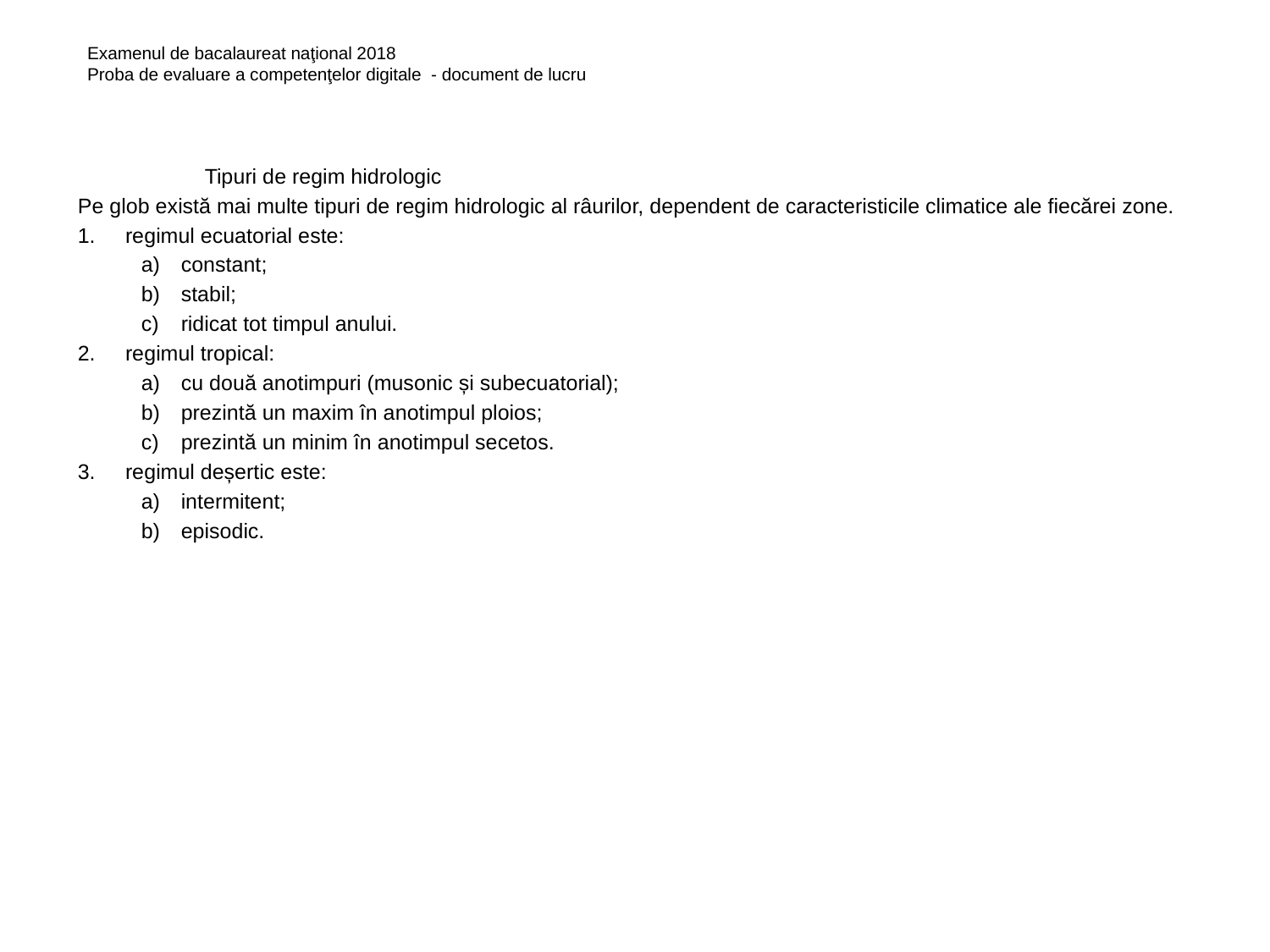

Examenul de bacalaureat naţional 2018
Proba de evaluare a competenţelor digitale  - document de lucru
	Tipuri de regim hidrologic
Pe glob există mai multe tipuri de regim hidrologic al râurilor, dependent de caracteristicile climatice ale fiecărei zone.
regimul ecuatorial este:
constant;
stabil;
ridicat tot timpul anului.
regimul tropical:
cu două anotimpuri (musonic și subecuatorial);
prezintă un maxim în anotimpul ploios;
prezintă un minim în anotimpul secetos.
regimul deșertic este:
intermitent;
episodic.